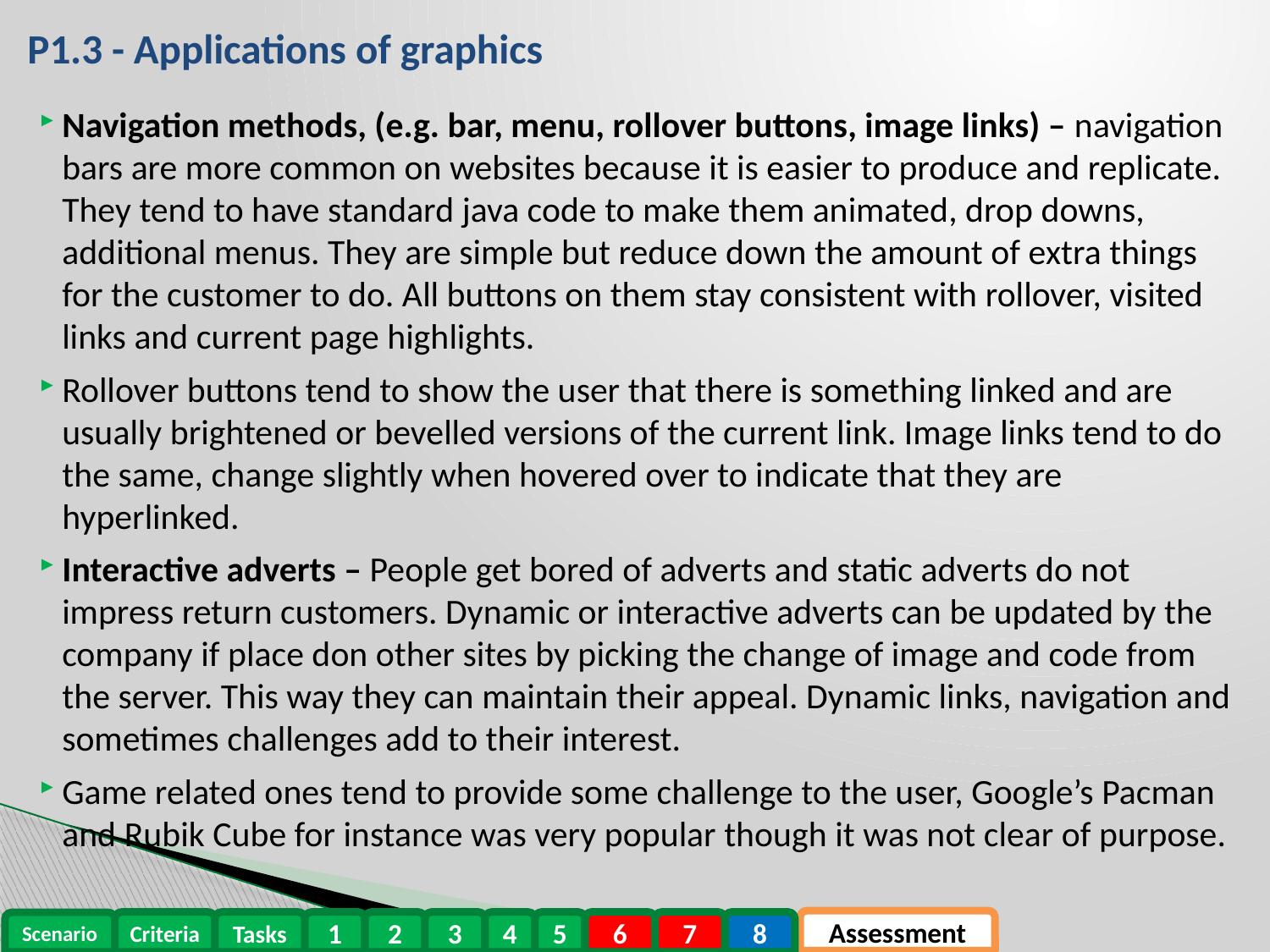

# P1.3 - Applications of graphics
Navigation methods, (e.g. bar, menu, rollover buttons, image links) – navigation bars are more common on websites because it is easier to produce and replicate. They tend to have standard java code to make them animated, drop downs, additional menus. They are simple but reduce down the amount of extra things for the customer to do. All buttons on them stay consistent with rollover, visited links and current page highlights.
Rollover buttons tend to show the user that there is something linked and are usually brightened or bevelled versions of the current link. Image links tend to do the same, change slightly when hovered over to indicate that they are hyperlinked.
Interactive adverts – People get bored of adverts and static adverts do not impress return customers. Dynamic or interactive adverts can be updated by the company if place don other sites by picking the change of image and code from the server. This way they can maintain their appeal. Dynamic links, navigation and sometimes challenges add to their interest.
Game related ones tend to provide some challenge to the user, Google’s Pacman and Rubik Cube for instance was very popular though it was not clear of purpose.